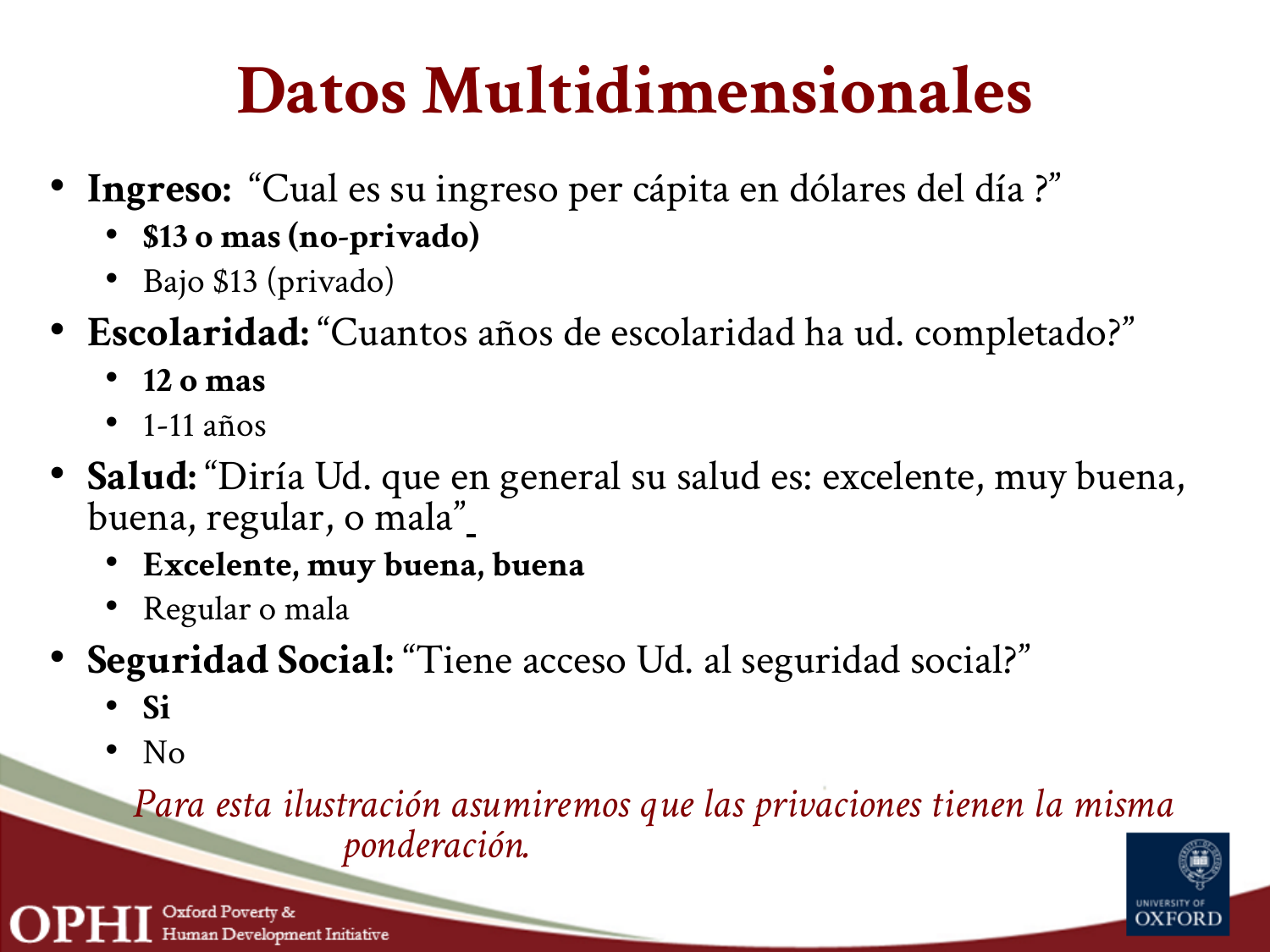

Datos Multidimensionales
Ingreso:  “Cual es su ingreso per cápita en dólares del día ?”
$13 o mas (no-privado)
Bajo $13 (privado)
Escolaridad: “Cuantos años de escolaridad ha ud. completado?”
12 o mas
1-11 años
Salud: “Diría Ud. que en general su salud es: excelente, muy buena, buena, regular, o mala”
Excelente, muy buena, buena
Regular o mala
Seguridad Social: “Tiene acceso Ud. al seguridad social?”
Si
No
Para esta ilustración asumiremos que las privaciones tienen la misma ponderación.